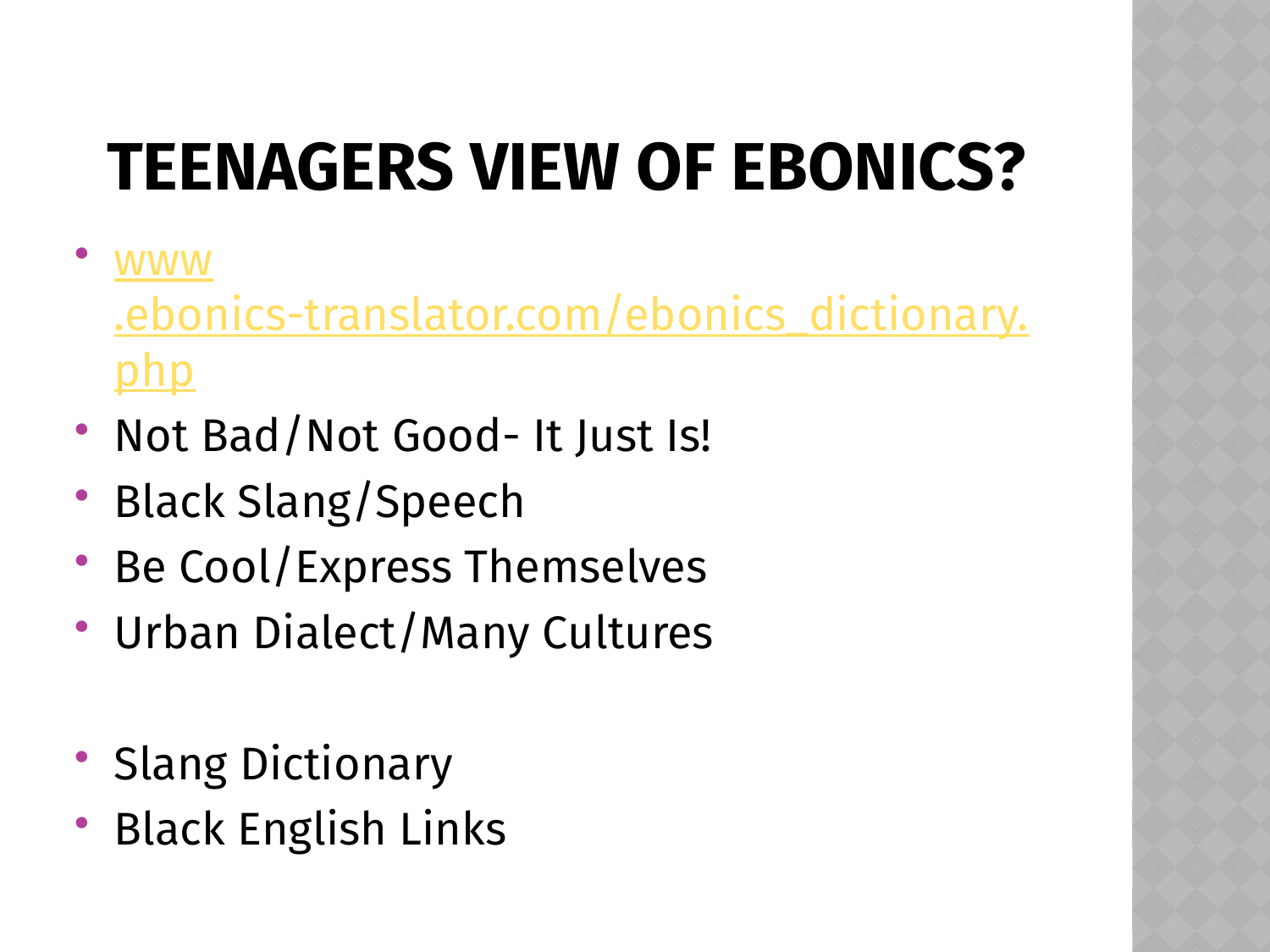

# Teenagers View of ebonics?
www.ebonics-translator.com/ebonics_dictionary.php
Not Bad/Not Good- It Just Is!
Black Slang/Speech
Be Cool/Express Themselves
Urban Dialect/Many Cultures

Slang Dictionary
Black English Links